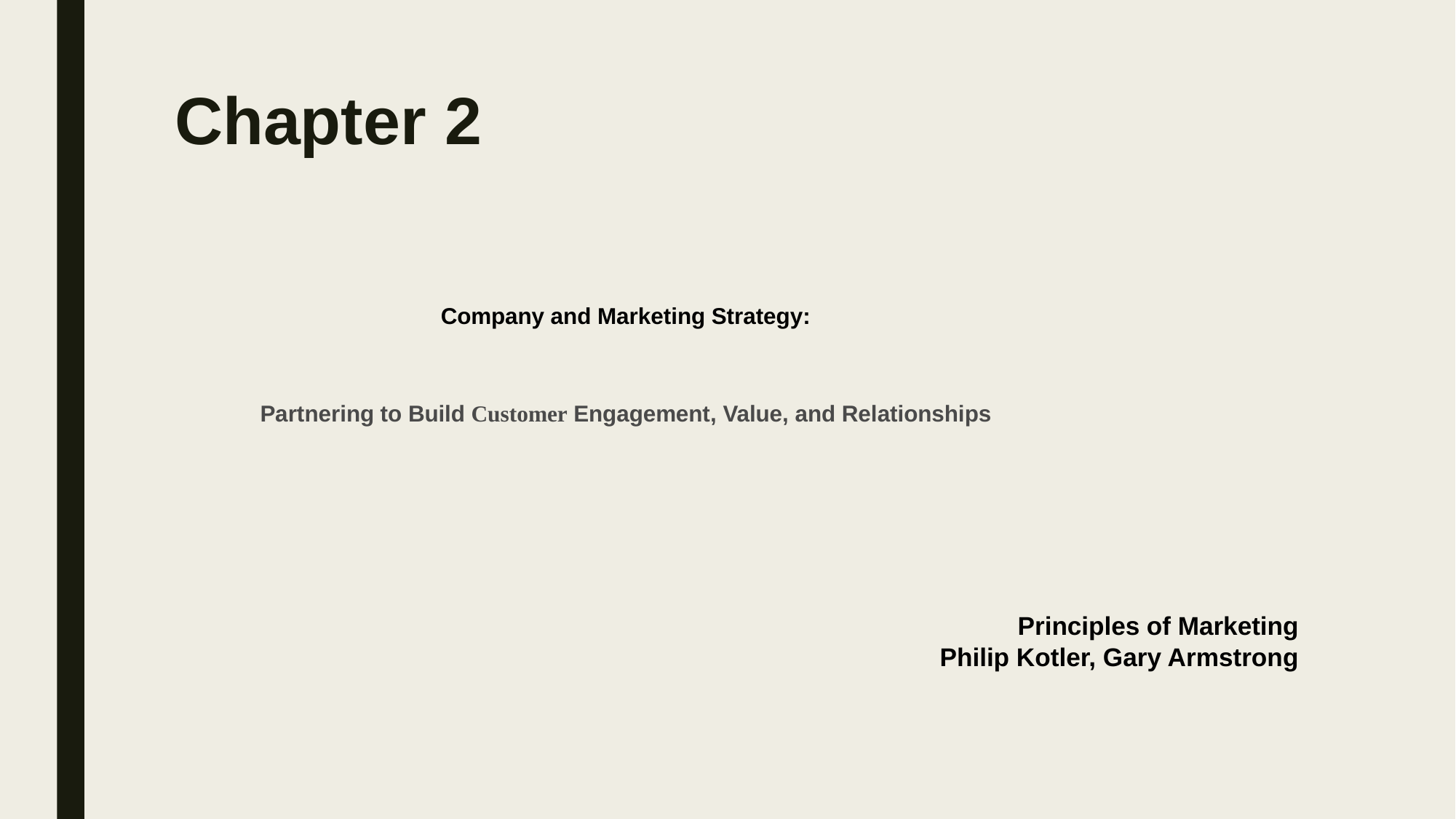

# Chapter 2
Company and Marketing Strategy:
 Partnering to Build Customer Engagement, Value, and Relationships
Principles of Marketing
Philip Kotler, Gary Armstrong